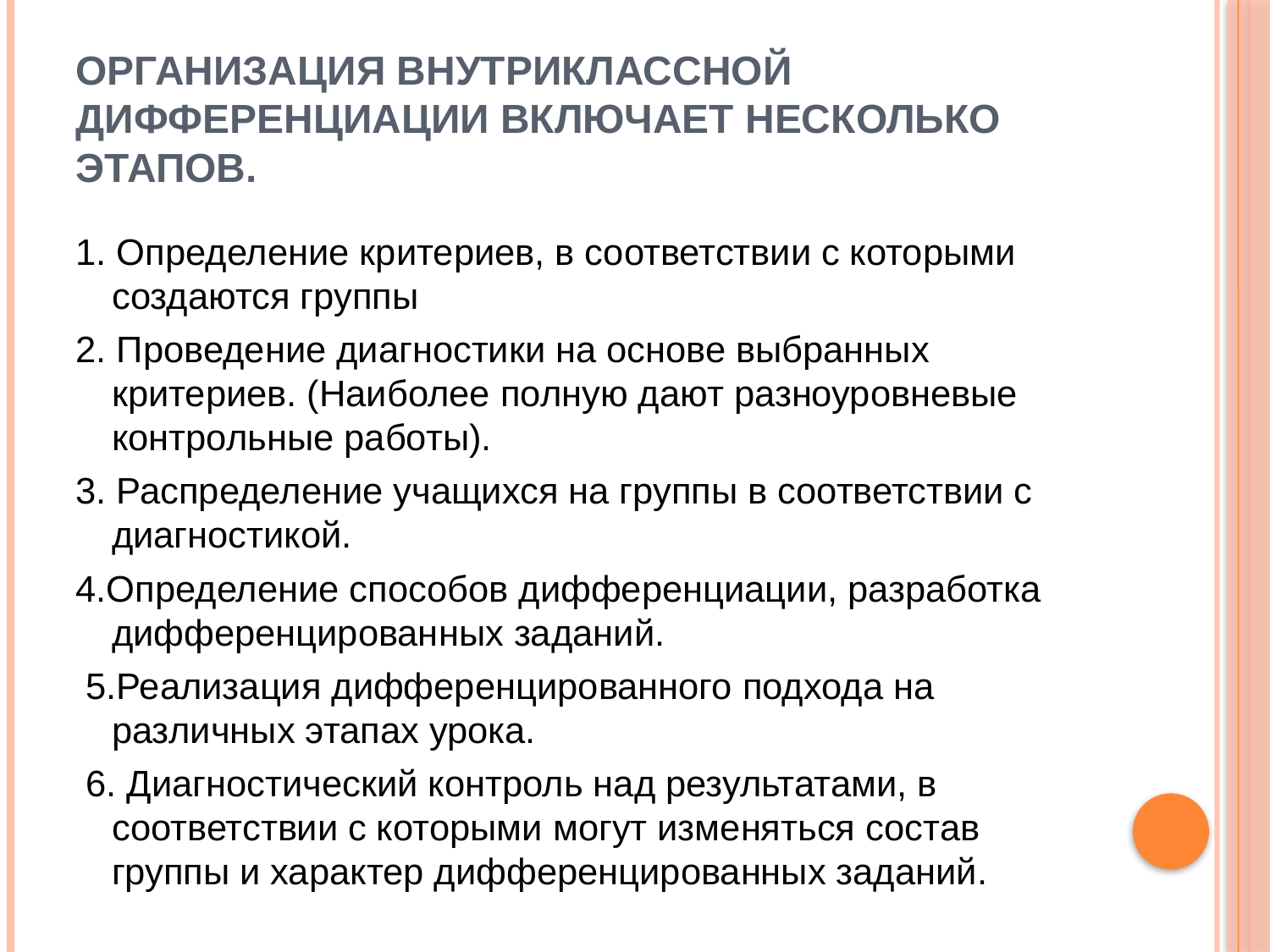

# Организация внутриклассной дифференциации включает несколько этапов.
1. Определение критериев, в соответствии с которыми создаются группы
2. Проведение диагностики на основе выбранных критериев. (Наиболее полную дают разноуровневые контрольные работы).
3. Распределение учащихся на группы в соответствии с диагностикой.
4.Определение способов дифференциации, разработка дифференцированных заданий.
 5.Реализация дифференцированного подхода на различных этапах урока.
 6. Диагностический контроль над результатами, в соответствии с которыми могут изменяться состав группы и характер дифференцированных заданий.